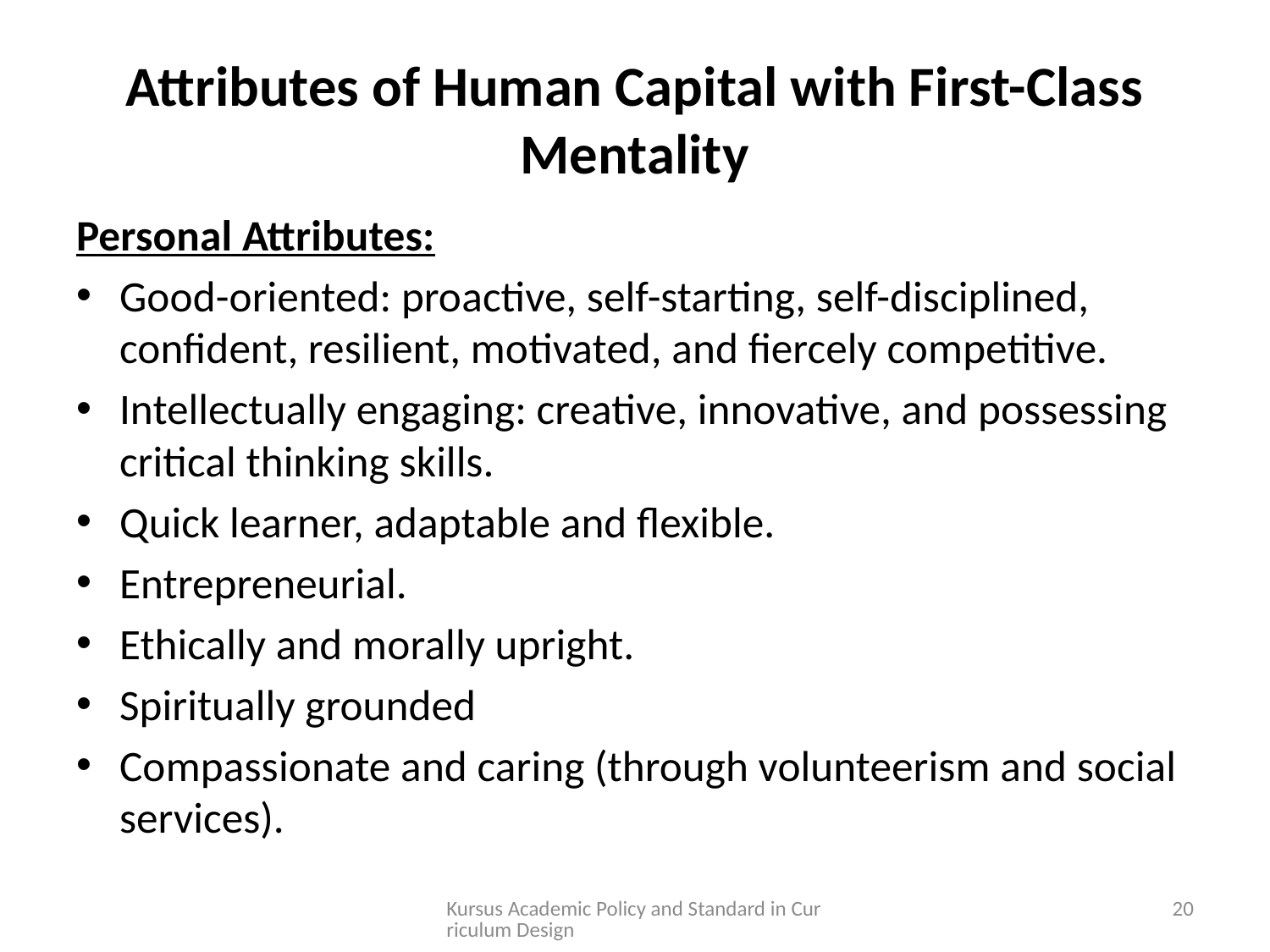

# Attributes of Human Capital with First-Class Mentality
Personal Attributes:
Good-oriented: proactive, self-starting, self-disciplined, confident, resilient, motivated, and fiercely competitive.
Intellectually engaging: creative, innovative, and possessing critical thinking skills.
Quick learner, adaptable and flexible.
Entrepreneurial.
Ethically and morally upright.
Spiritually grounded
Compassionate and caring (through volunteerism and social services).

Kursus Academic Policy and Standard in Curriculum Design
20